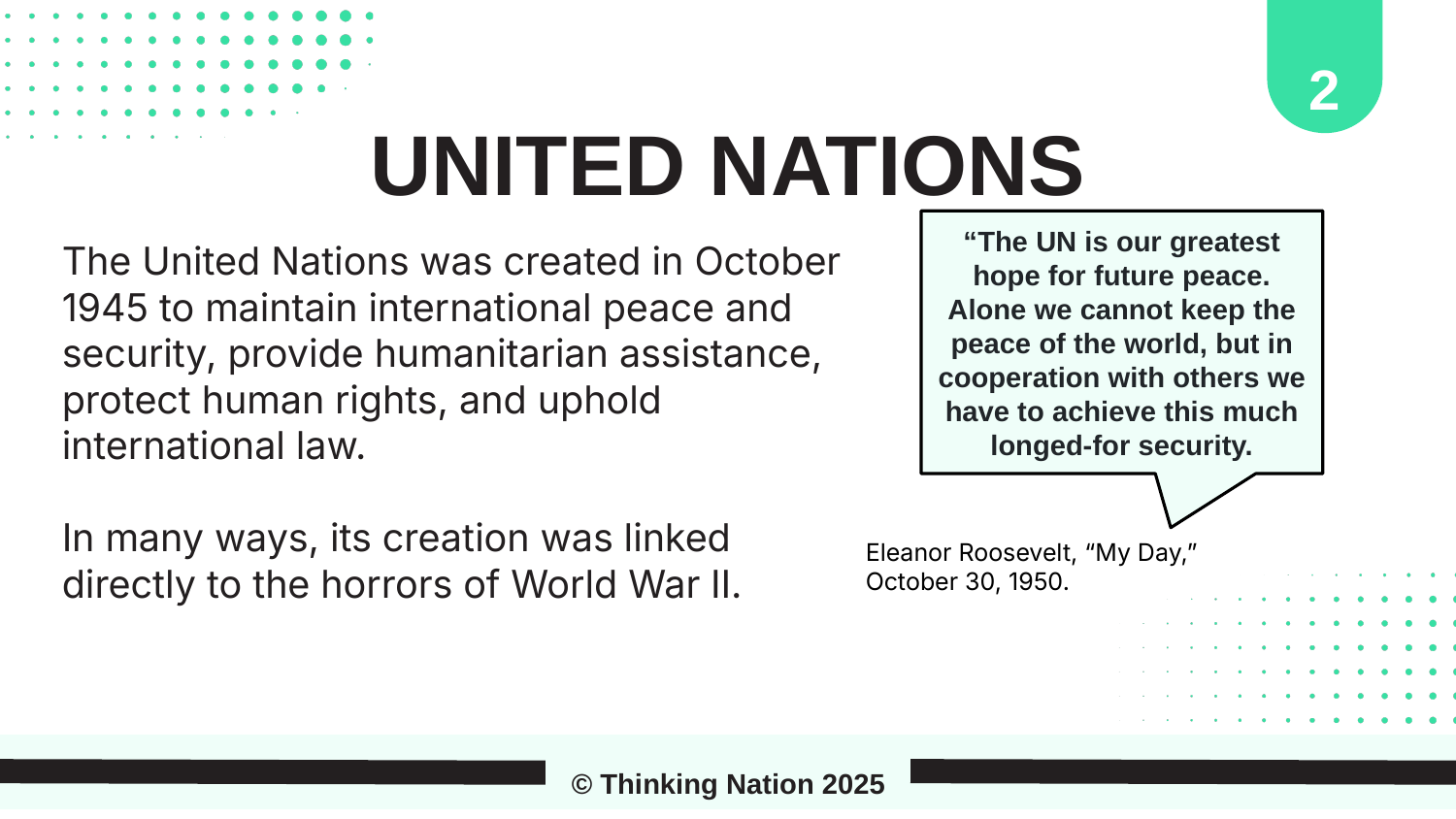

2
UNITED NATIONS
“The UN is our greatest hope for future peace. Alone we cannot keep the peace of the world, but in cooperation with others we have to achieve this much longed-for security.
The United Nations was created in October 1945 to maintain international peace and security, provide humanitarian assistance, protect human rights, and uphold international law.

In many ways, its creation was linked directly to the horrors of World War II.
Eleanor Roosevelt, “My Day,” October 30, 1950.

© Thinking Nation 2025